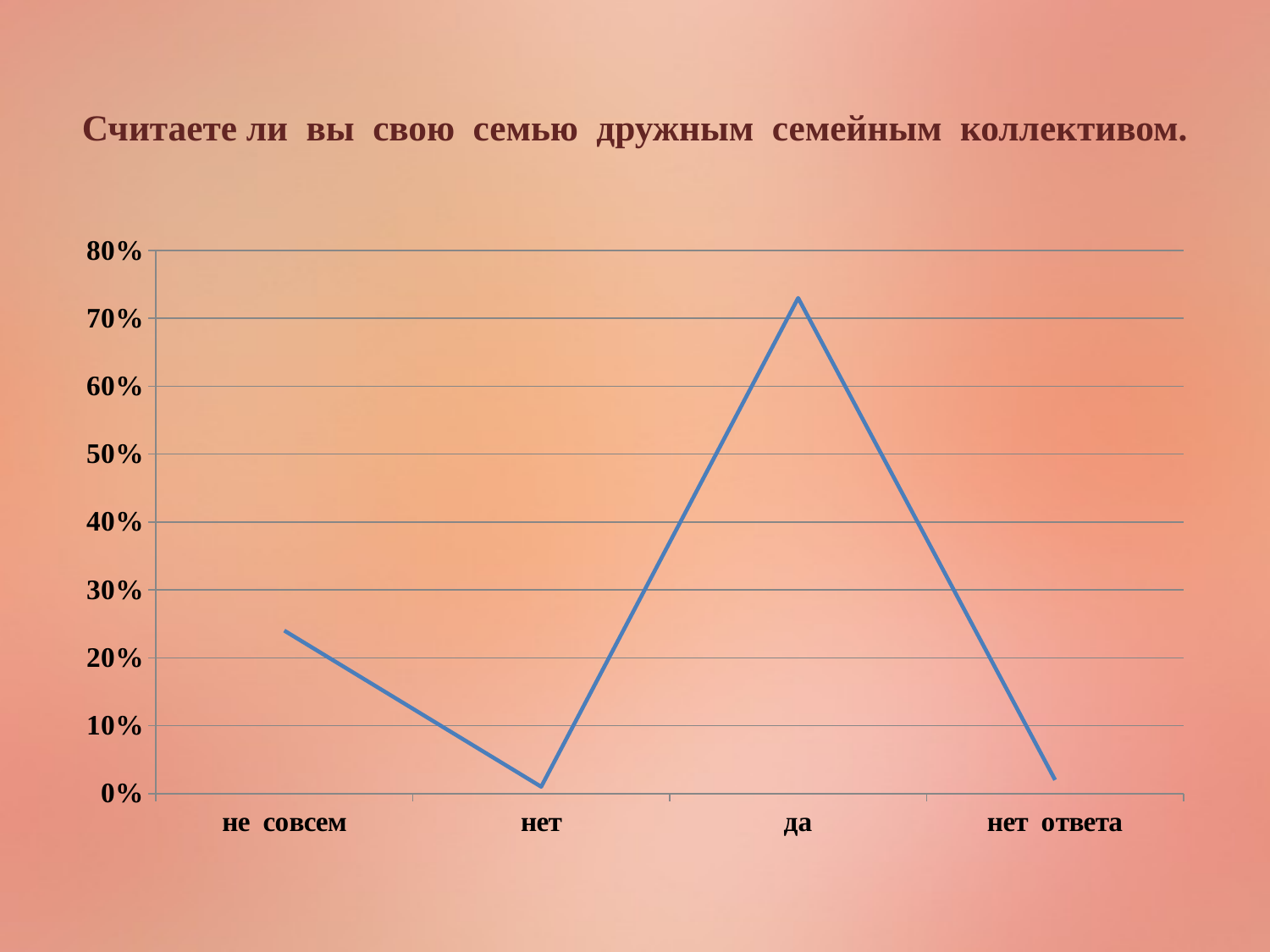

# Считаете ли  вы  свою  семью  дружным  семейным  коллективом.

### Chart

| Category | Ряд 1 |
|---|---|
| не  совсем | 0.2400000000000002 |
| нет | 0.010000000000000005 |
| да | 0.7300000000000006 |
| нет  ответа | 0.02000000000000001 |